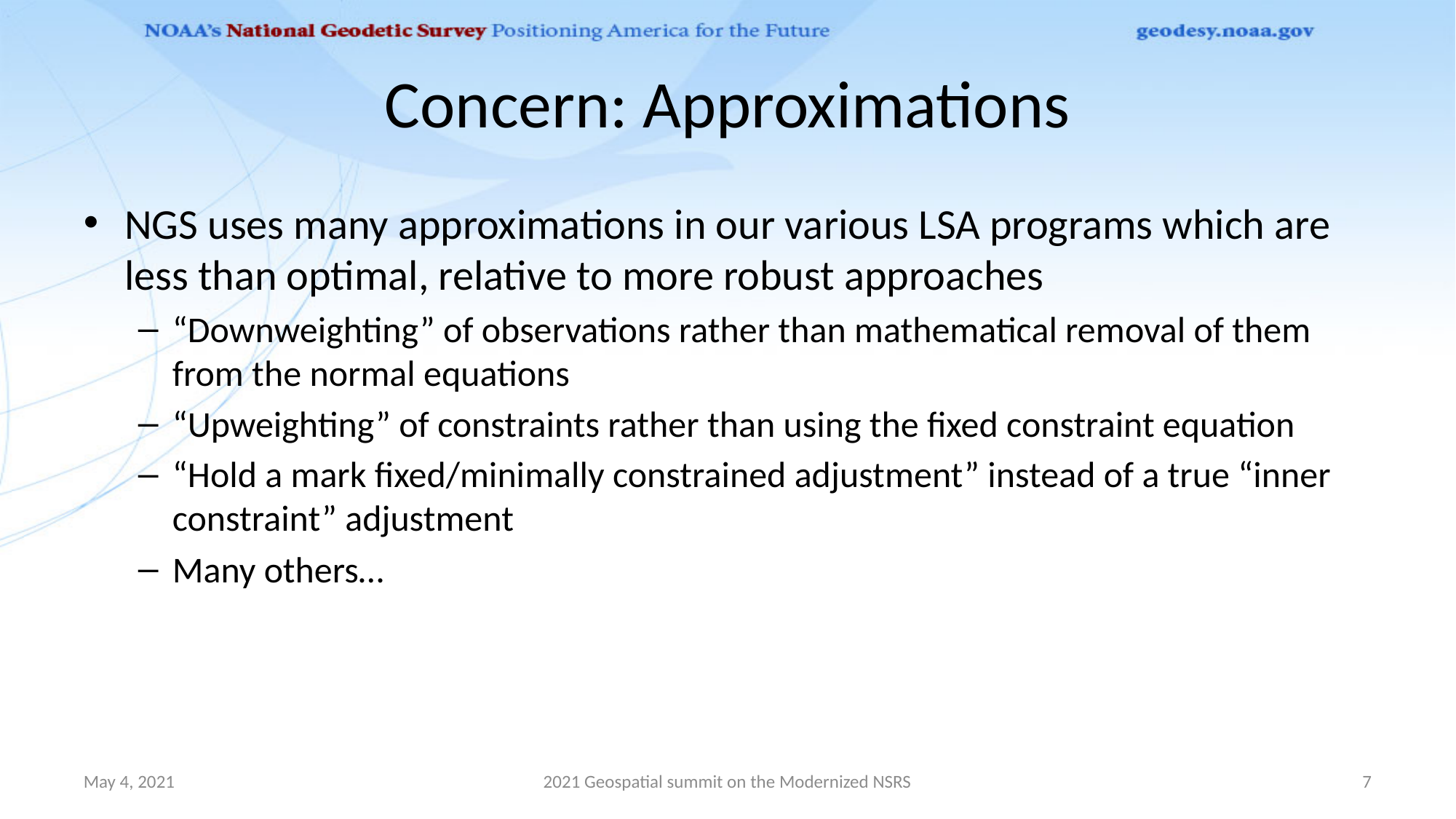

# Concern: Approximations
NGS uses many approximations in our various LSA programs which are less than optimal, relative to more robust approaches
“Downweighting” of observations rather than mathematical removal of them from the normal equations
“Upweighting” of constraints rather than using the fixed constraint equation
“Hold a mark fixed/minimally constrained adjustment” instead of a true “inner constraint” adjustment
Many others…

May 4, 2021
2021 Geospatial summit on the Modernized NSRS
7